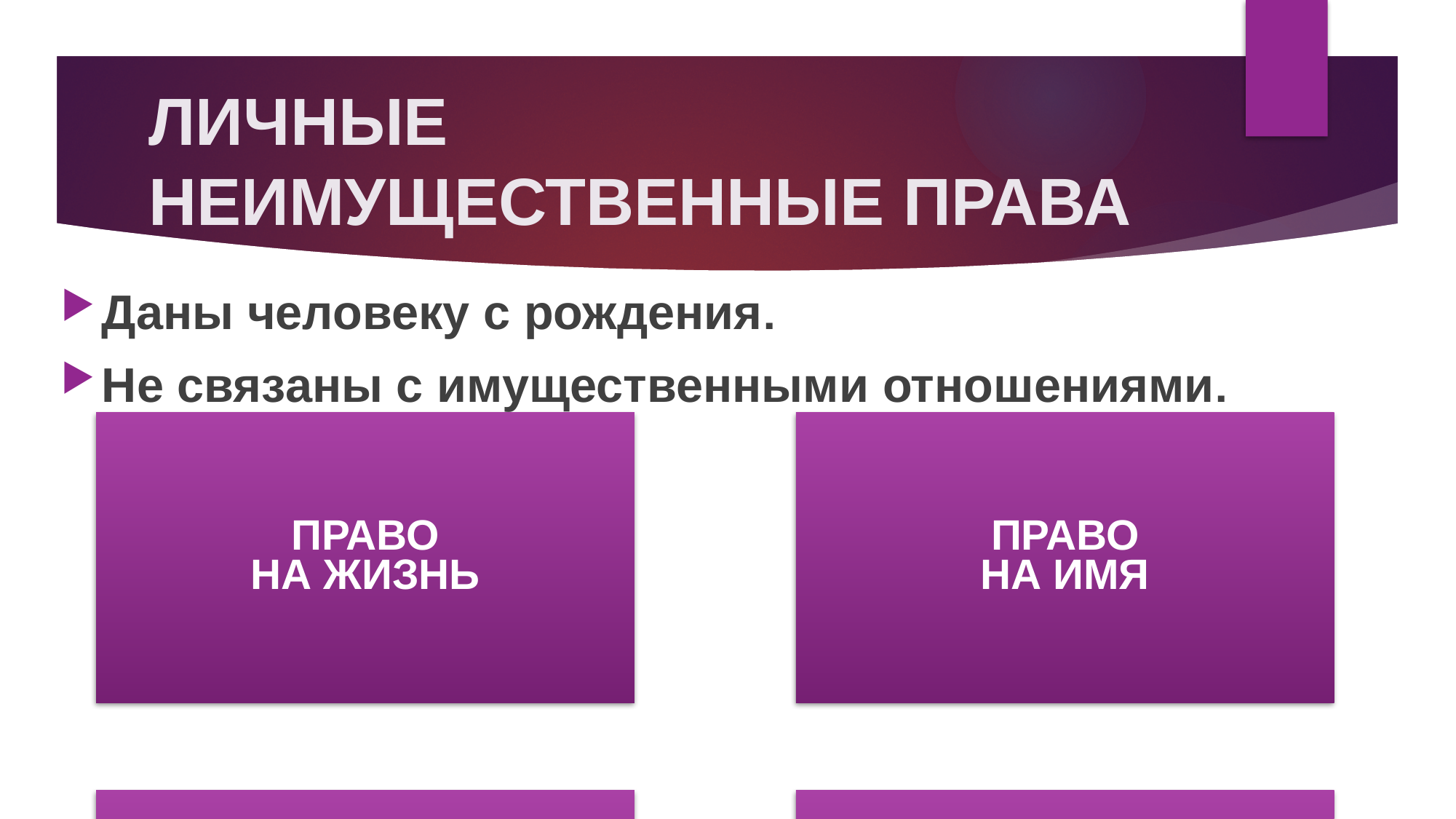

# ЛИЧНЫЕ НЕИМУЩЕСТВЕННЫЕ ПРАВА
Даны человеку с рождения.
Не связаны с имущественными отношениями.
ПРАВО
НА ЖИЗНЬ
ПРАВО
НА ИМЯ